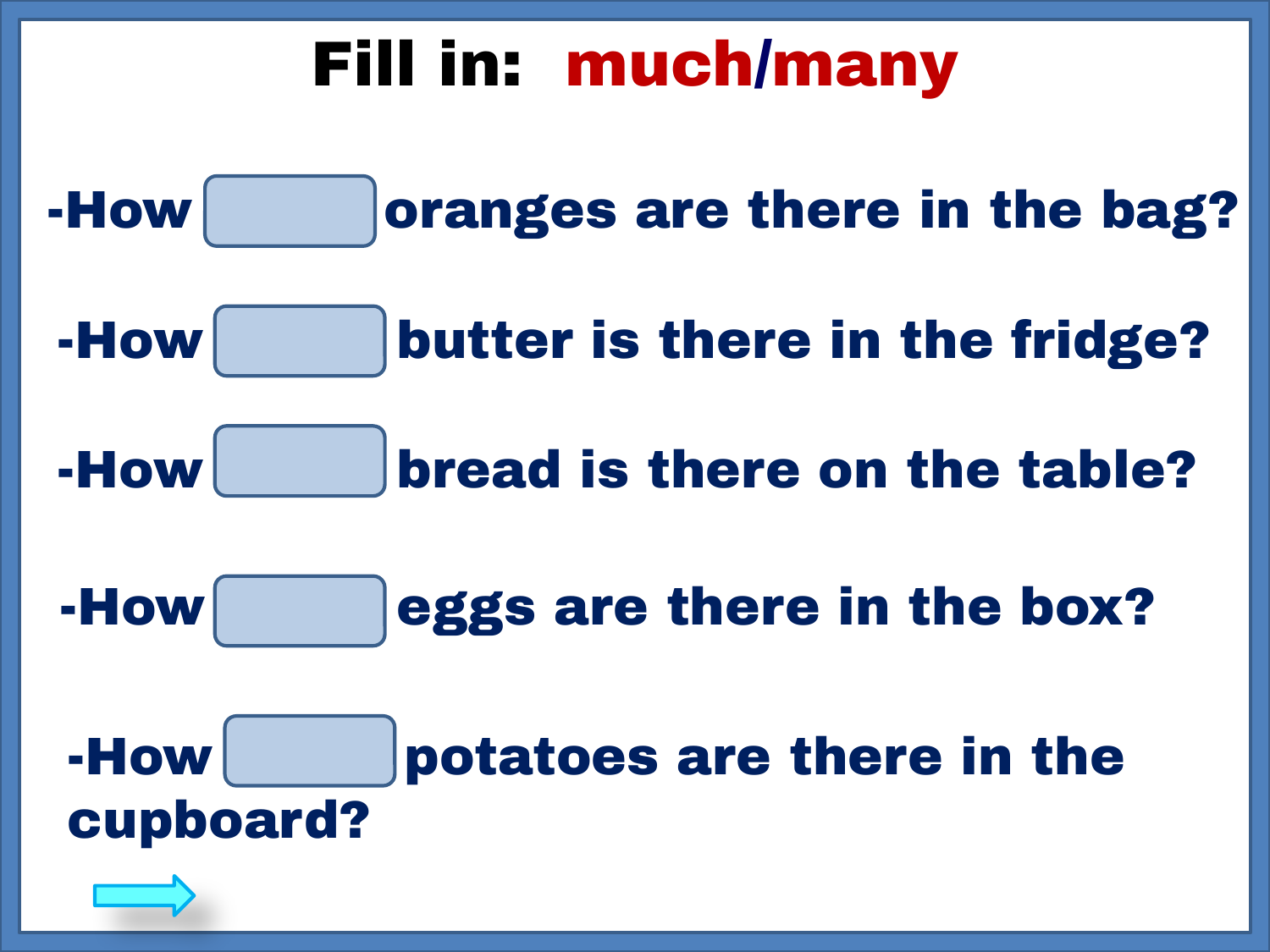

Fill in:  much/many
-How many oranges are there in the bag?

-How much butter is there in the fridge?

-How much bread is there on the table?
-How many eggs are there in the box?

-How many potatoes are there in the cupboard?